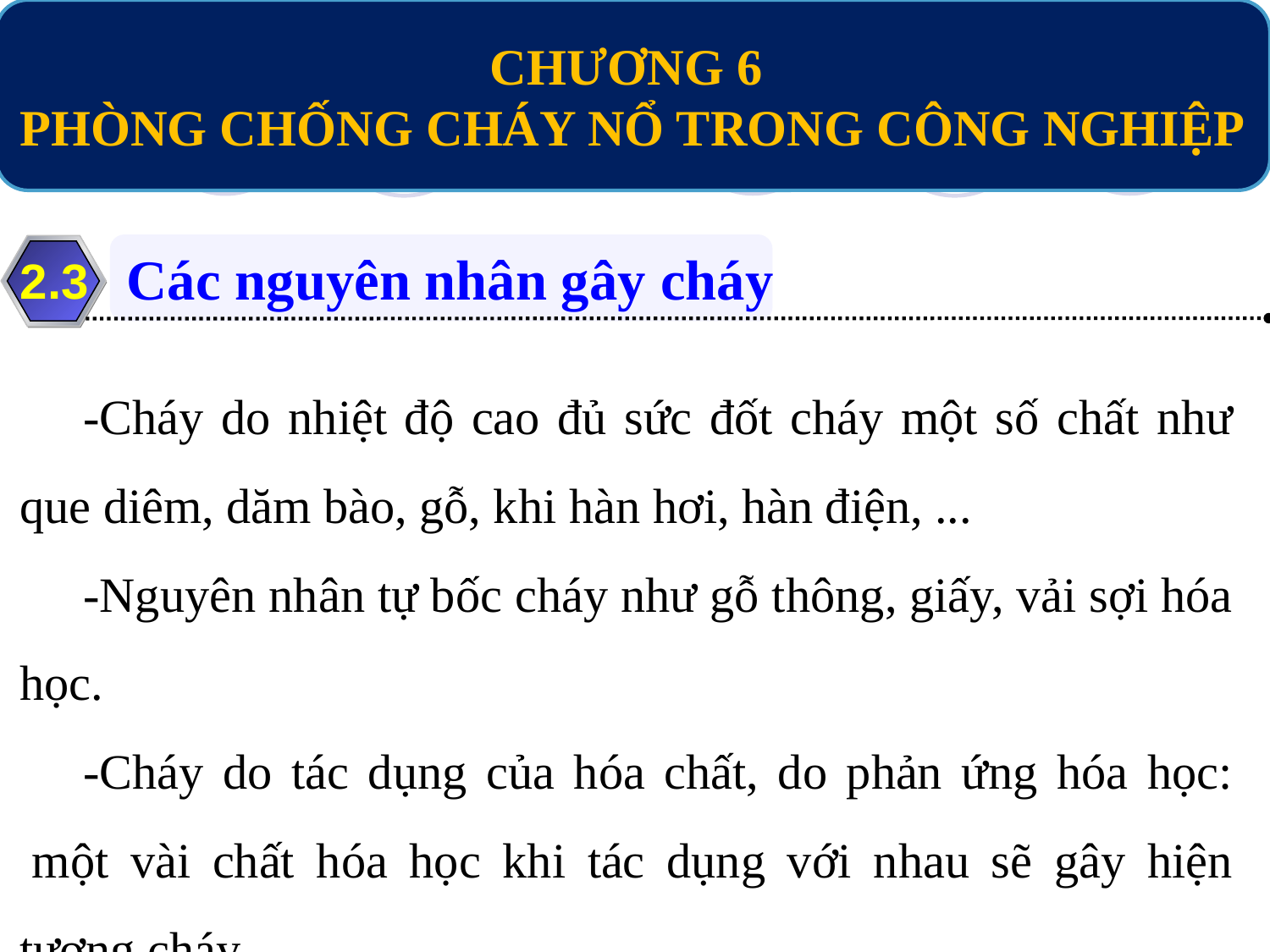

CHƯƠNG 6
PHÒNG CHỐNG CHÁY NỔ TRONG CÔNG NGHIỆP

Các nguyên nhân gây cháy

2.3

-Cháy do nhiệt độ cao đủ sức đốt cháy một số chất như que diêm, dăm bào, gỗ, khi hàn hơi, hàn điện, ...
-Nguyên nhân tự bốc cháy như gỗ thông, giấy, vải sợi hóa học.
-Cháy do tác dụng của hóa chất, do phản ứng hóa học:  một vài chất hóa học khi tác dụng với nhau sẽ gây hiện tượng cháy.
Cháy do điện : khi chất cách điện bị hư hỏng, do quá tải hay ngắn mạch chập điện, dòng điện tăng cao gây nóng dây dẫn, do hồ quang điện sinh ra khi đóng cầu dao điện, khi cháy cầu chì, chạm mạch, ..